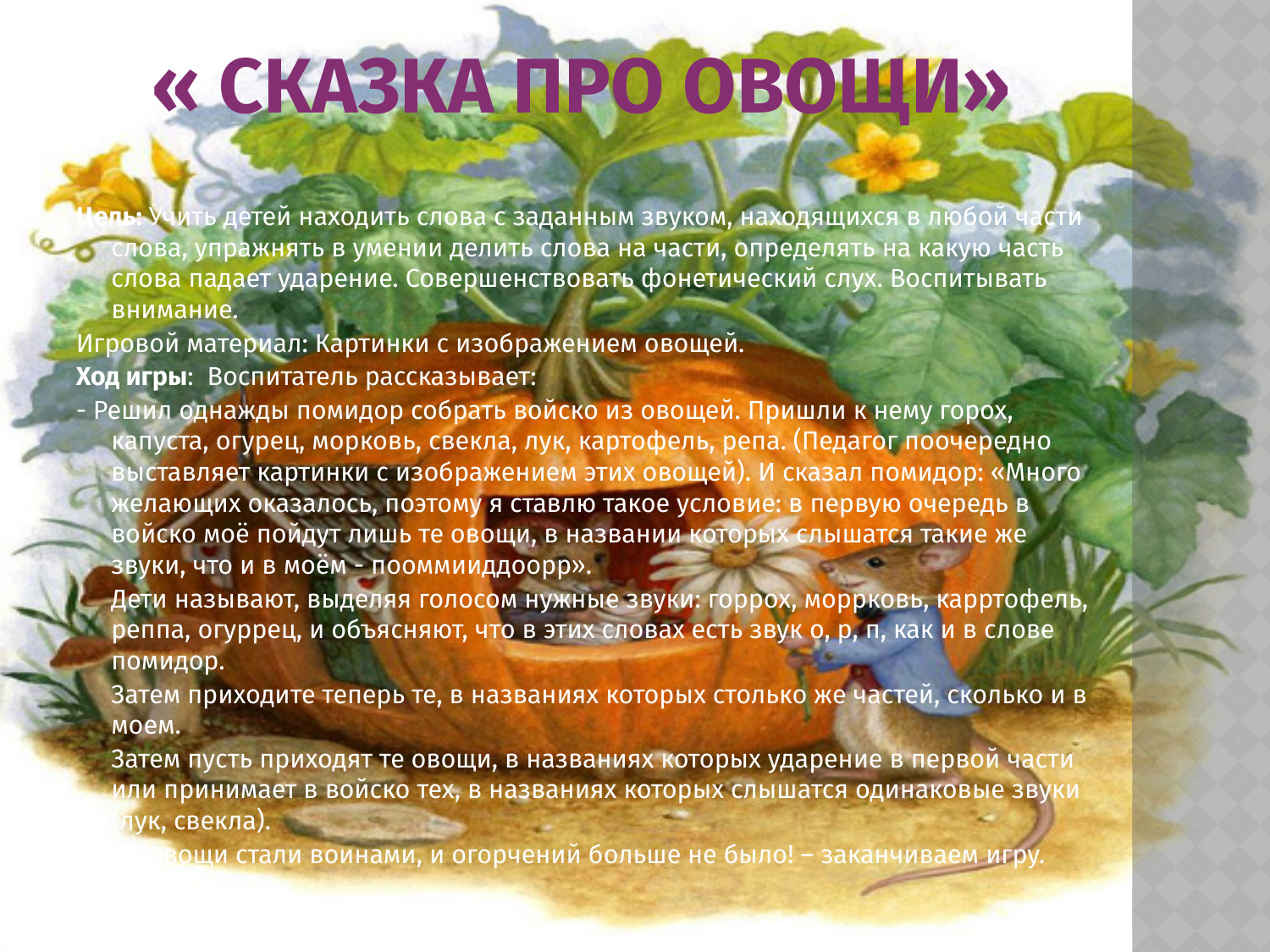

# « Сказка про овощи»

Цель: Учить детей находить слова с заданным звуком, находящихся в любой части слова, упражнять в умении делить слова на части, определять на какую часть слова падает ударение. Совершенствовать фонетический слух. Воспитывать внимание.
Игровой материал: Картинки с изображением овощей.
Ход игры:  Воспитатель рассказывает:
- Решил однажды помидор собрать войско из овощей. Пришли к нему горох, капуста, огурец, морковь, свекла, лук, картофель, репа. (Педагог поочередно выставляет картинки с изображением этих овощей). И сказал помидор: «Много желающих оказалось, поэтому я ставлю такое условие: в первую очередь в войско моё пойдут лишь те овощи, в названии которых слышатся такие же звуки, что и в моём - пооммииддоорр».
	Дети называют, выделяя голосом нужные звуки: горрох, моррковь, карртофель, реппа, огуррец, и объясняют, что в этих словах есть звук о, р, п, как и в слове помидор.
	Затем приходите теперь те, в названиях которых столько же частей, сколько и в моем.
	Затем пусть приходят те овощи, в названиях которых ударение в первой части или принимает в войско тех, в названиях которых слышатся одинаковые звуки (лук, свекла).
 - Все овощи стали воинами, и огорчений больше не было! – заканчиваем игру.